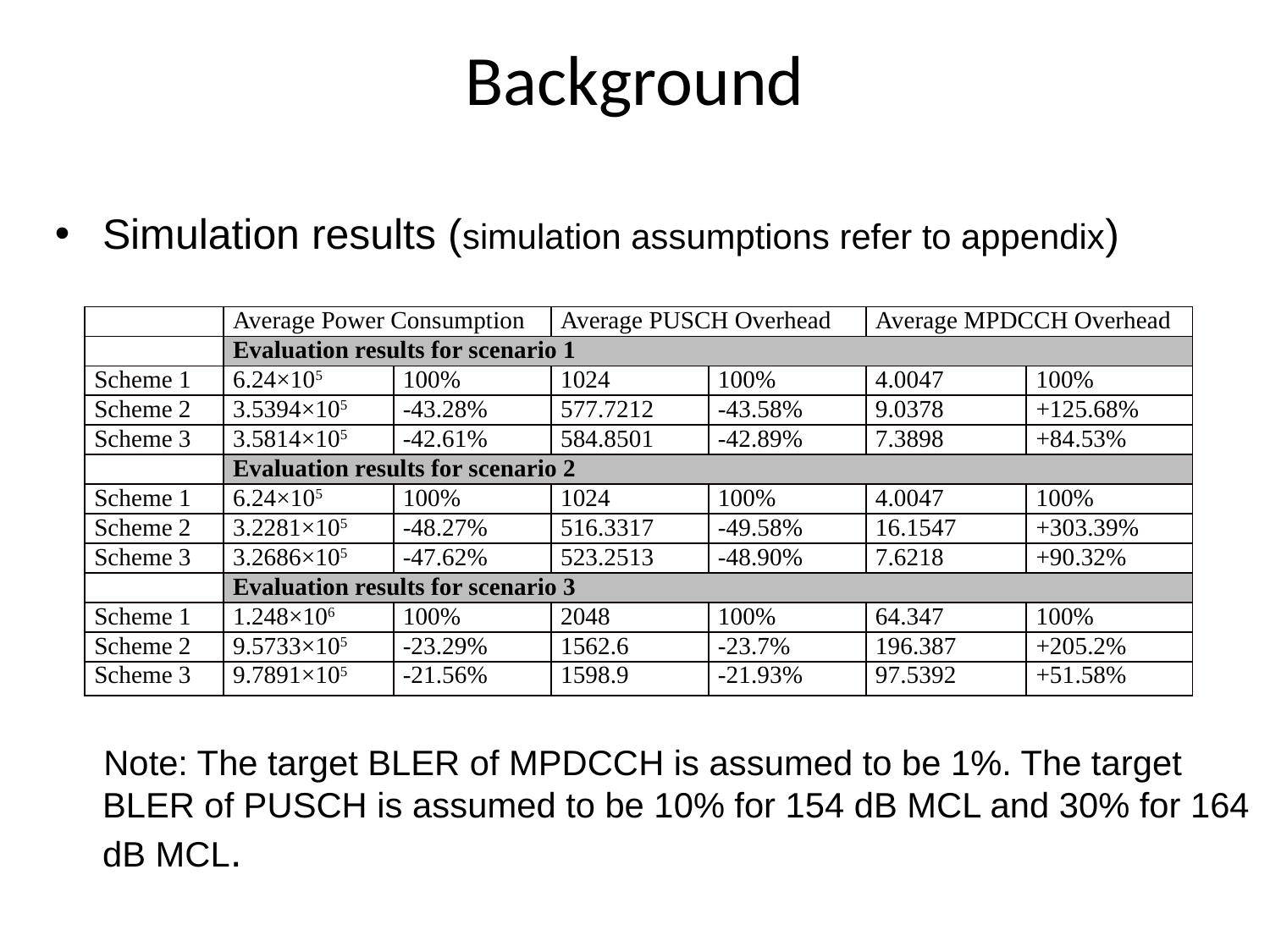

Background
Simulation results (simulation assumptions refer to appendix)

     Note: The target BLER of MPDCCH is assumed to be 1%. The target BLER of PUSCH is assumed to be 10% for 154 dB MCL and 30% for 164 dB MCL.
|  | Average Power Consumption |  | Average PUSCH Overhead |  | Average MPDCCH Overhead |  |
| --- | --- | --- | --- | --- | --- | --- |
|  | Evaluation results for scenario 1 |  |  |  |  |  |
| Scheme 1 | 6.24×105 | 100% | 1024 | 100% | 4.0047 | 100% |
| Scheme 2 | 3.5394×105 | -43.28% | 577.7212 | -43.58% | 9.0378 | +125.68% |
| Scheme 3 | 3.5814×105 | -42.61% | 584.8501 | -42.89% | 7.3898 | +84.53% |
|  | Evaluation results for scenario 2 |  |  |  |  |  |
| Scheme 1 | 6.24×105 | 100% | 1024 | 100% | 4.0047 | 100% |
| Scheme 2 | 3.2281×105 | -48.27% | 516.3317 | -49.58% | 16.1547 | +303.39% |
| Scheme 3 | 3.2686×105 | -47.62% | 523.2513 | -48.90% | 7.6218 | +90.32% |
|  | Evaluation results for scenario 3 |  |  |  |  |  |
| Scheme 1 | 1.248×106 | 100% | 2048 | 100% | 64.347 | 100% |
| Scheme 2 | 9.5733×105 | -23.29% | 1562.6 | -23.7% | 196.387 | +205.2% |
| Scheme 3 | 9.7891×105 | -21.56% | 1598.9 | -21.93% | 97.5392 | +51.58% |